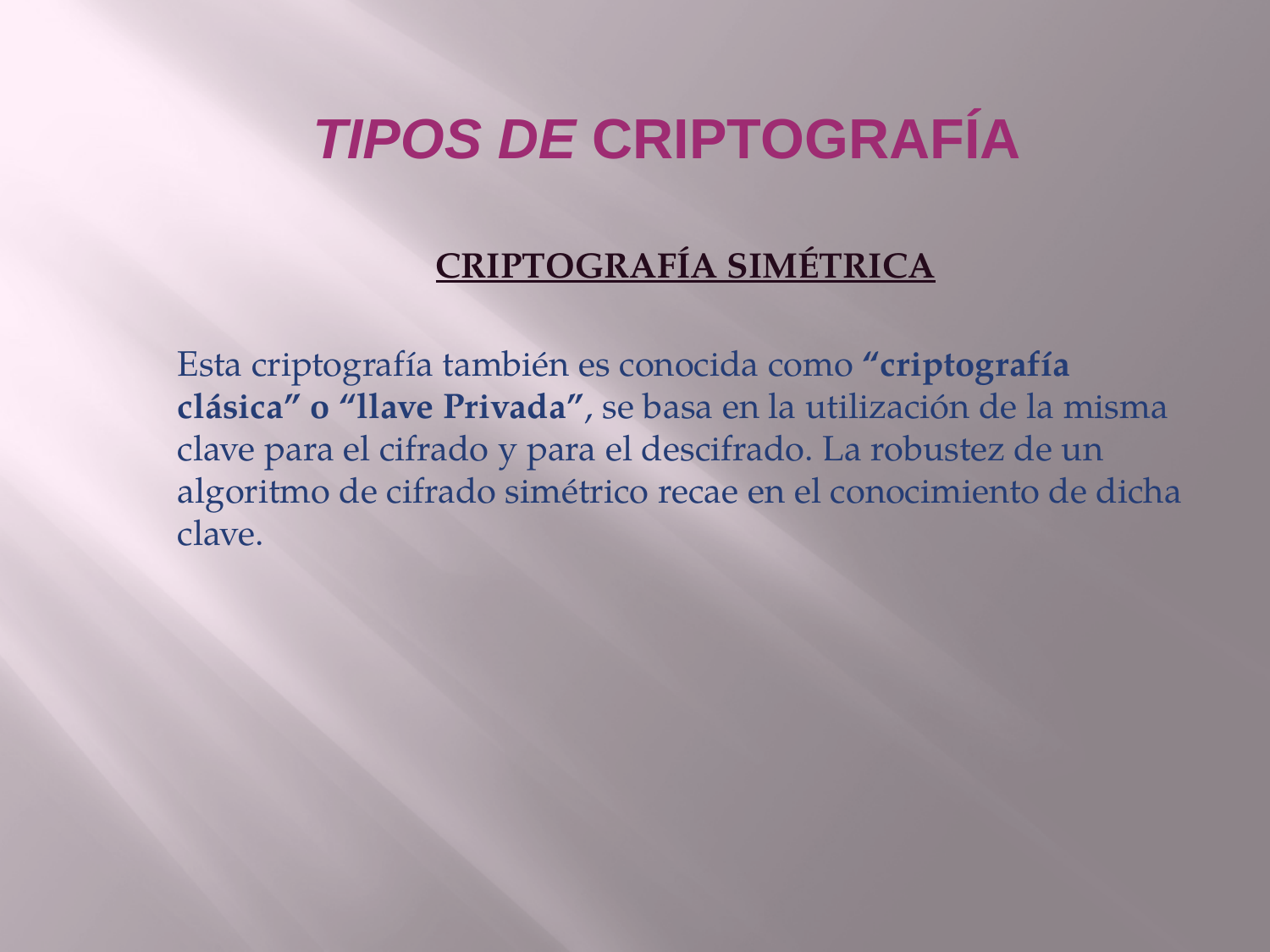

# Tipos de Criptografía
Criptografía simétrica

Esta criptografía también es conocida como “criptografía clásica” o “llave Privada”, se basa en la utilización de la misma clave para el cifrado y para el descifrado. La robustez de un algoritmo de cifrado simétrico recae en el conocimiento de dicha clave.